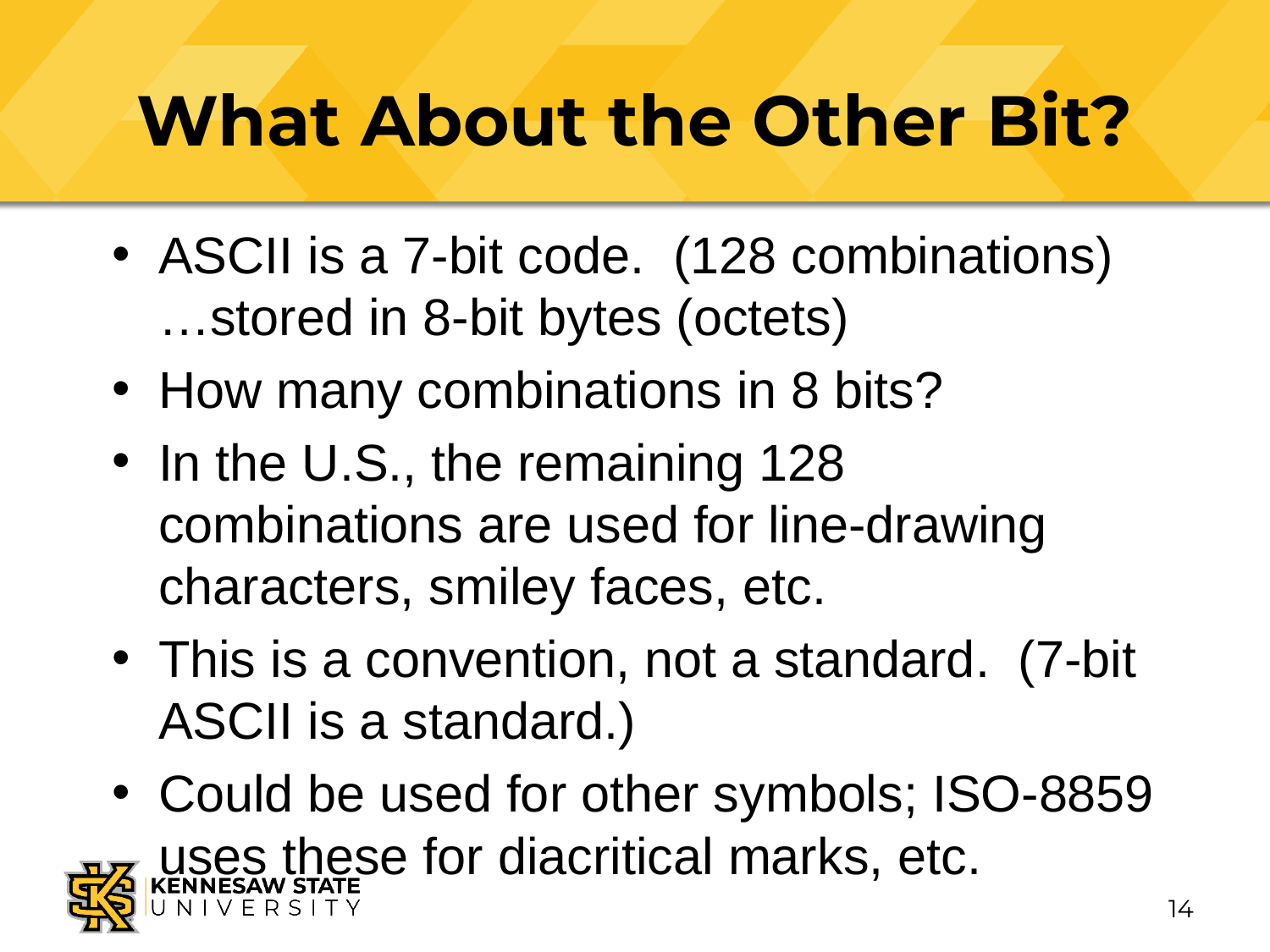

# What About the Other Bit?
ASCII is a 7-bit code.  (128 combinations)
…stored in 8-bit bytes (octets)
How many combinations in 8 bits?
In the U.S., the remaining 128 combinations are used for line-drawing characters, smiley faces, etc.
This is a convention, not a standard.  (7-bit ASCII is a standard.)
Could be used for other symbols; ISO-8859 uses these for diacritical marks, etc.
14